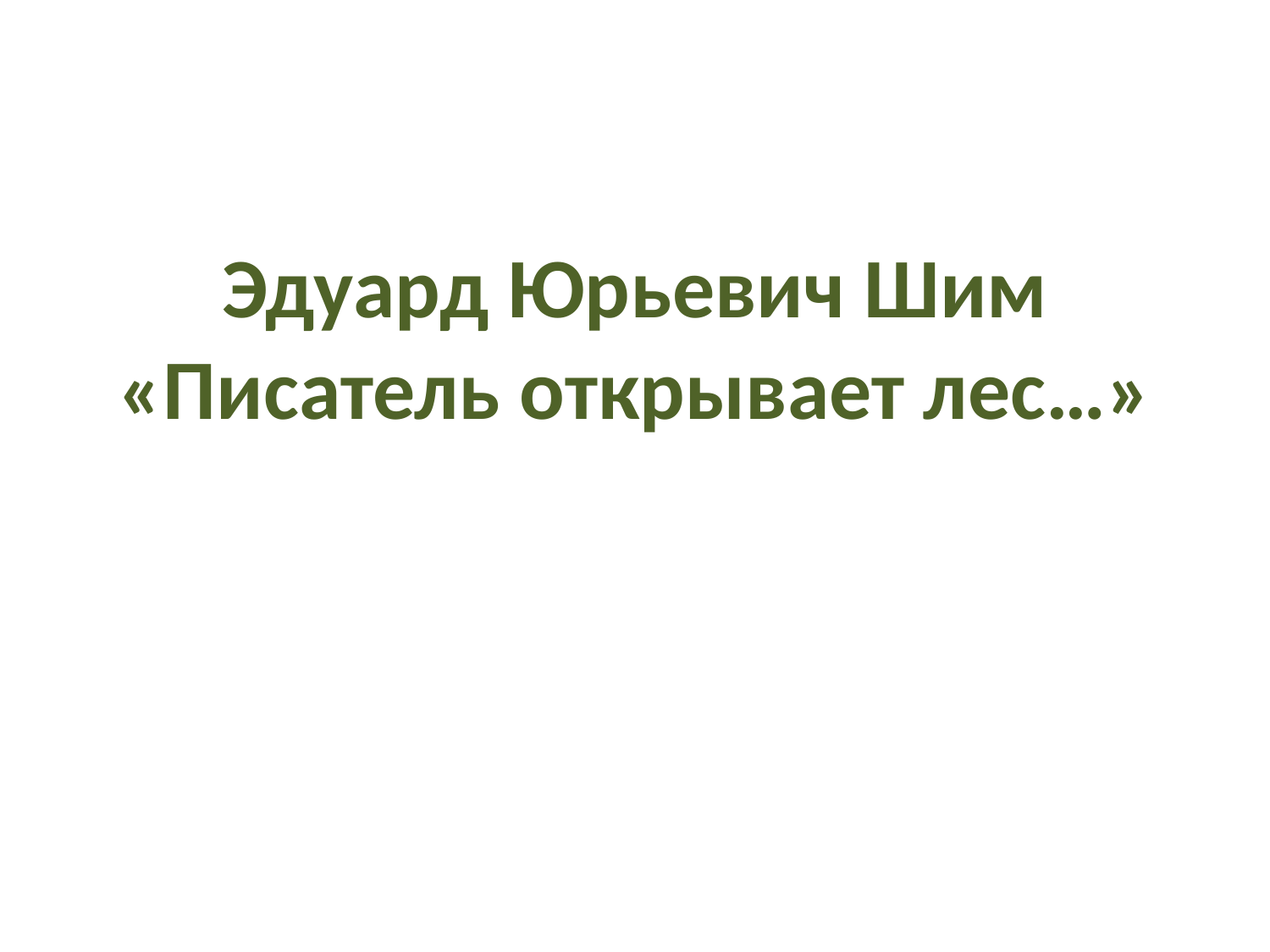

# Эдуард Юрьевич Шим «Писатель открывает лес…»